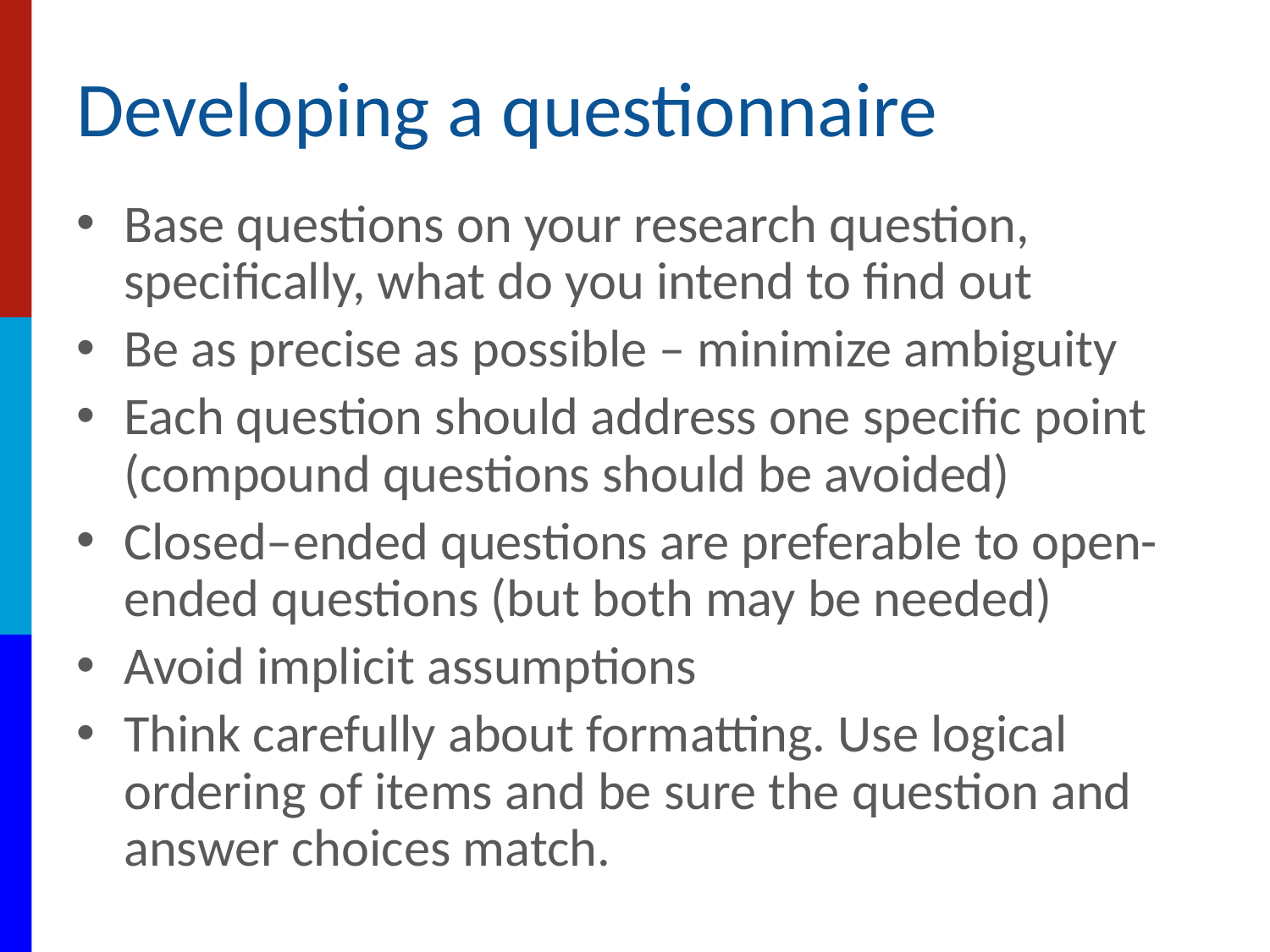

# Developing a questionnaire
Base questions on your research question, specifically, what do you intend to find out
Be as precise as possible – minimize ambiguity
Each question should address one specific point (compound questions should be avoided)
Closed–ended questions are preferable to open-ended questions (but both may be needed)
Avoid implicit assumptions
Think carefully about formatting. Use logical ordering of items and be sure the question and answer choices match.